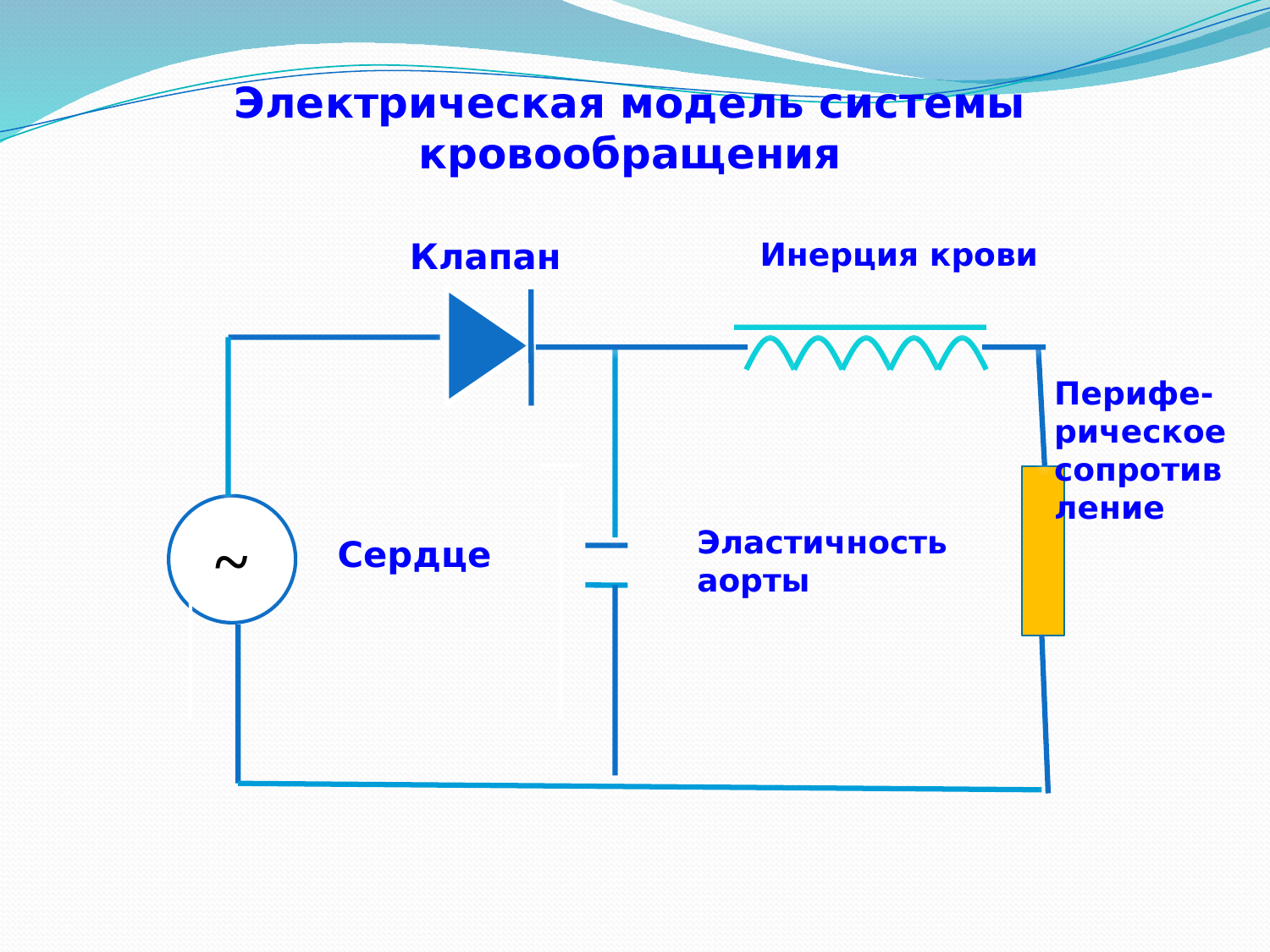

Электрическая модель системы кровообращения
Клапан
Инерция крови

Перифе-
рическое
сопротив
ление

~
Эластичность
аорты
Сердце